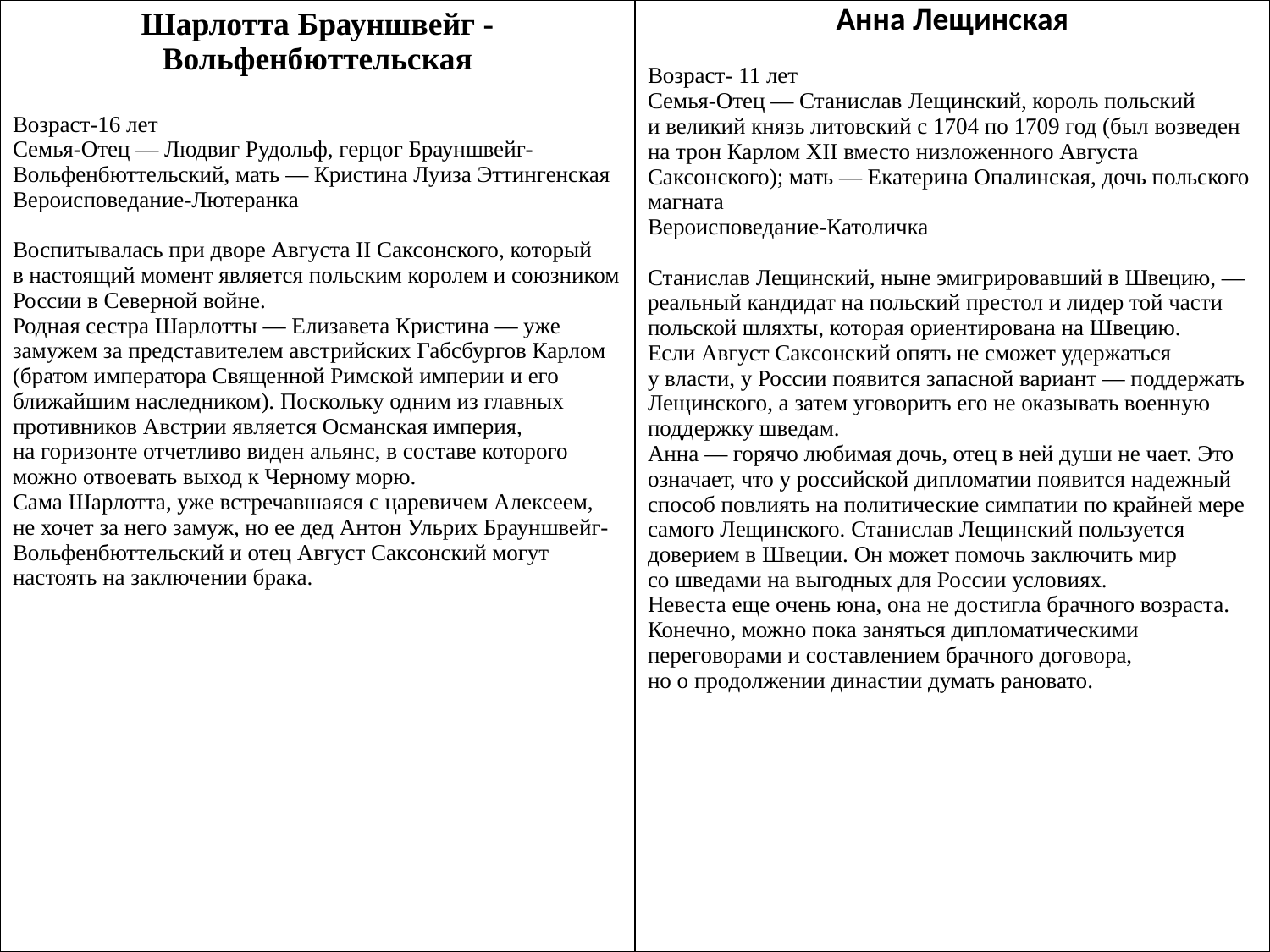

| Шарлотта Брауншвейг - Вольфенбюттельская Возраст-16 лет Семья-Отец — Людвиг Рудольф, герцог Брауншвейг-Вольфенбюттельский, мать — Кристина Луиза Эттингенская Вероисповедание-Лютеранка Воспитывалась при дворе Августа II Саксонского, который в настоящий момент является польским королем и союзником России в Северной войне. Родная сестра Шарлотты — Елизавета Кристина — уже замужем за представителем австрийских Габсбургов Карлом (братом императора Священной Римской империи и его ближайшим наследником). Поскольку одним из главных противников Австрии является Османская империя, на горизонте отчетливо виден альянс, в составе которого можно отвоевать выход к Черному морю. Сама Шарлотта, уже встречавшаяся с царевичем Алексеем, не хочет за него замуж, но ее дед Антон Ульрих Брауншвейг-Вольфенбюттельский и отец Август Саксонский могут настоять на заключении брака. | Анна Лещинская Возраст- 11 лет Семья-Отец — Станислав Лещинский, король польский и великий князь литовский с 1704 по 1709 год (был возведен на трон Карлом XII вместо низложенного Августа Саксонского); мать — Екатерина Опалинская, дочь польского магната Вероисповедание-Католичка Станислав Лещинский, ныне эмигрировавший в Швецию, — реальный кандидат на поль­ский престол и лидер той части польской шляхты, которая ориентирована на Швецию. Если Август Саксонский опять не сможет удержаться у власти, у России появится запасной вариант — поддержать Лещинского, а затем уговорить его не оказывать военную поддержку шведам. Анна — горячо любимая дочь, отец в ней души не чает. Это означает, что у российской дипломатии появится надежный способ повлиять на политические симпатии по крайней мере самого Лещинского. Станислав Лещинский пользуется доверием в Швеции. Он может помочь заключить мир со шведами на выгодных для России условиях. Невеста еще очень юна, она не достигла брачного возраста. Конечно, можно пока заняться дипломатическими переговорами и составлением брачного договора, но о продолжении династии думать рановато. |
| --- | --- |